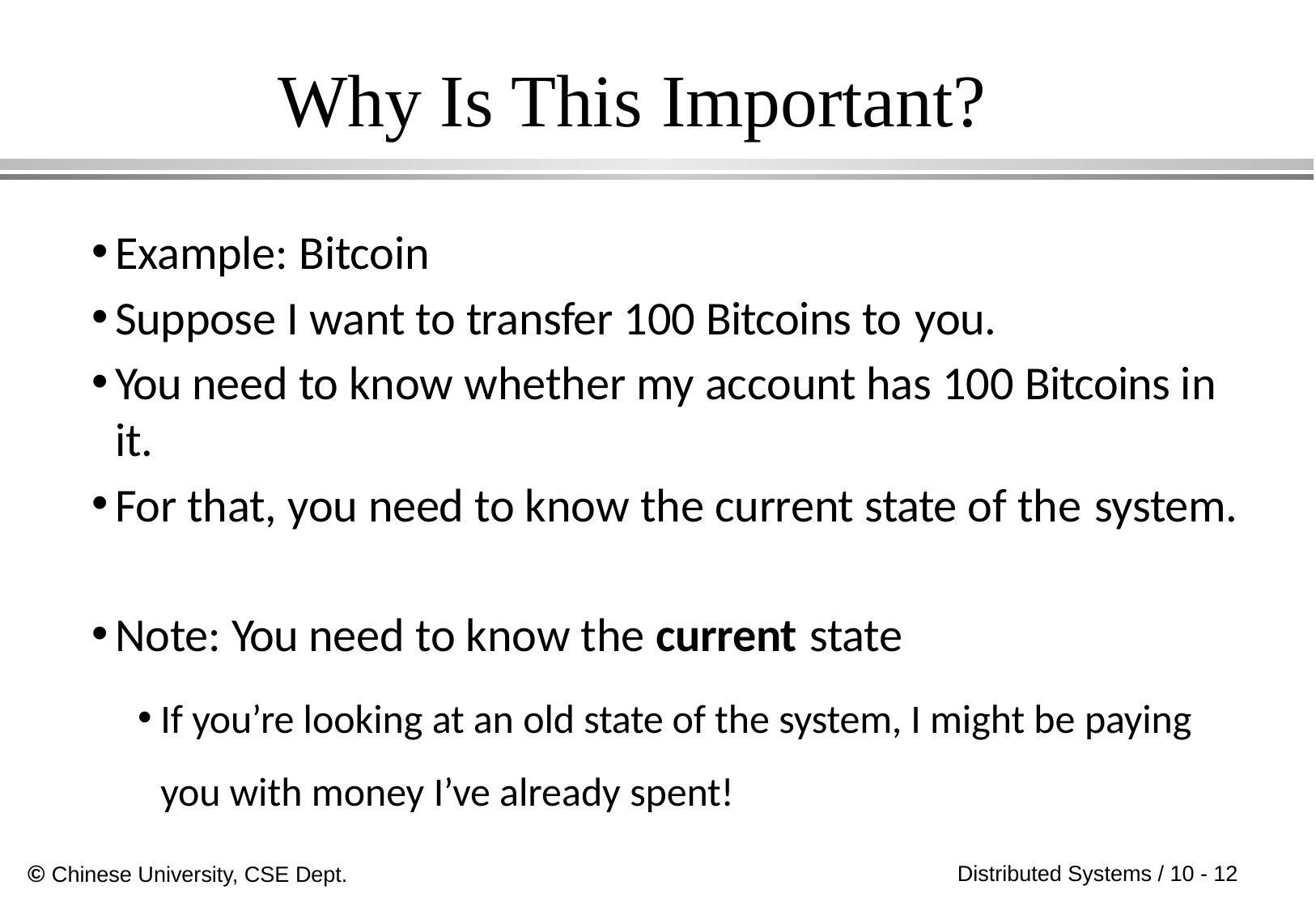

# Why Is This Important?
Example: Bitcoin
Suppose I want to transfer 100 Bitcoins to you.
You need to know whether my account has 100 Bitcoins in it.
For that, you need to know the current state of the system.

Note: You need to know the current state
If you’re looking at an old state of the system, I might be paying you with money I’ve already spent!